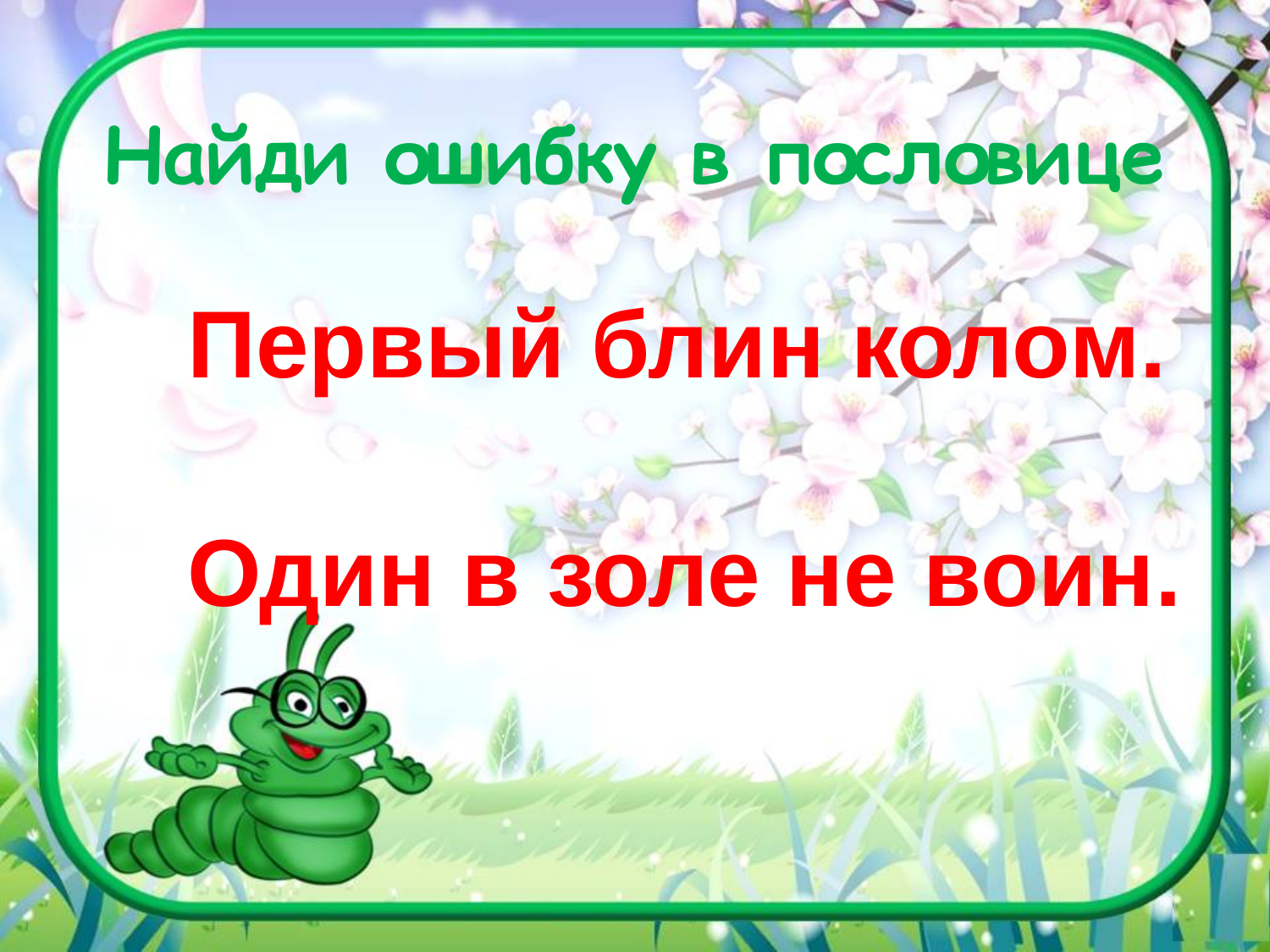

Найди ошибку в пословице
Первый блин колом.

Один в золе не воин.